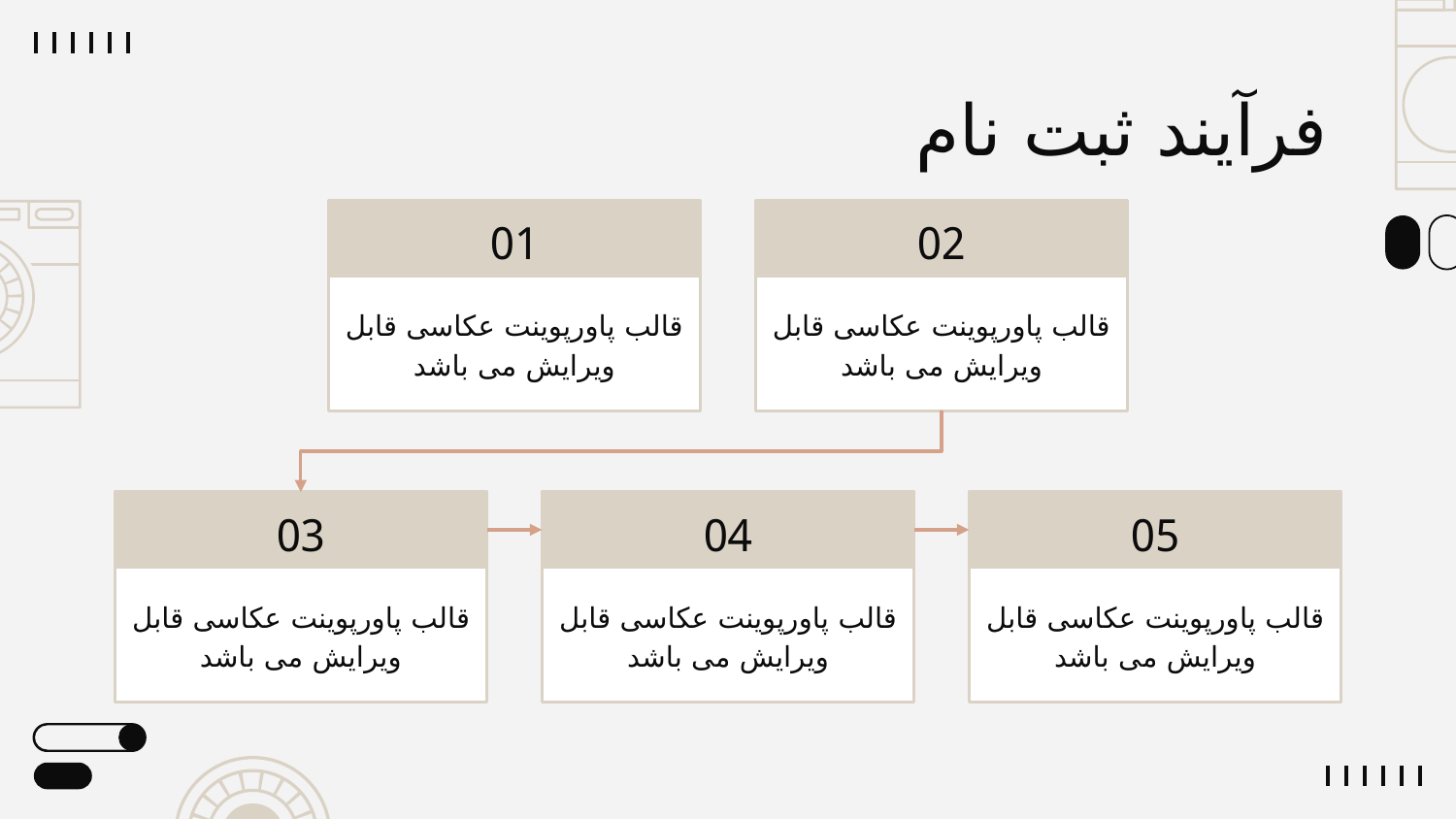

# فرآیند ثبت نام
01
02
قالب پاورپوینت عکاسی قابل ویرایش می باشد
قالب پاورپوینت عکاسی قابل ویرایش می باشد
03
04
05
قالب پاورپوینت عکاسی قابل ویرایش می باشد
قالب پاورپوینت عکاسی قابل ویرایش می باشد
قالب پاورپوینت عکاسی قابل ویرایش می باشد